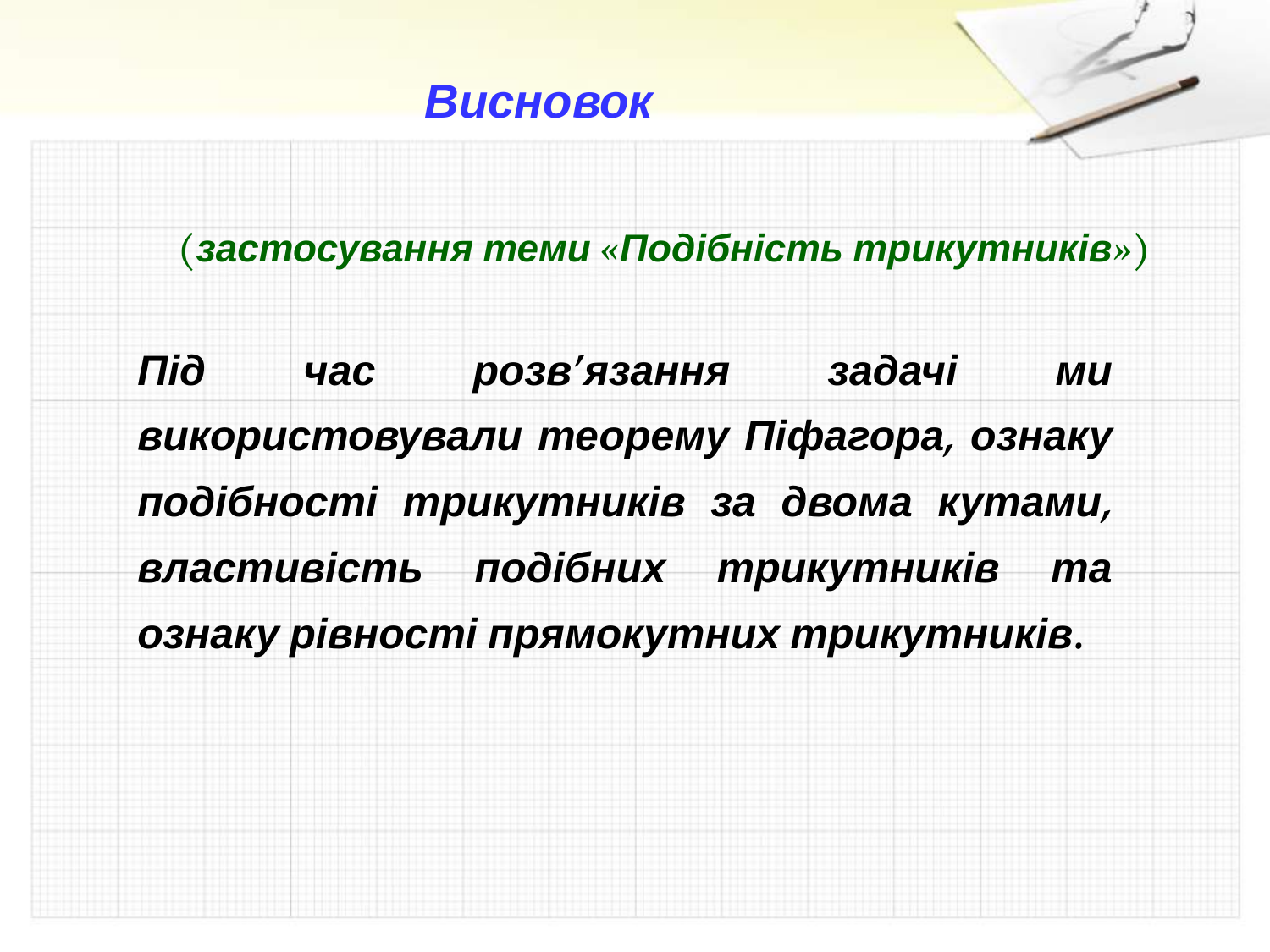

# Висновок

       (застосування теми «Подібність трикутників»)

Під час розв’язання задачі ми використовували теорему Піфагора, ознаку подібності трикутників за двома кутами, властивість подібних трикутників та ознаку рівності прямокутних трикутників.